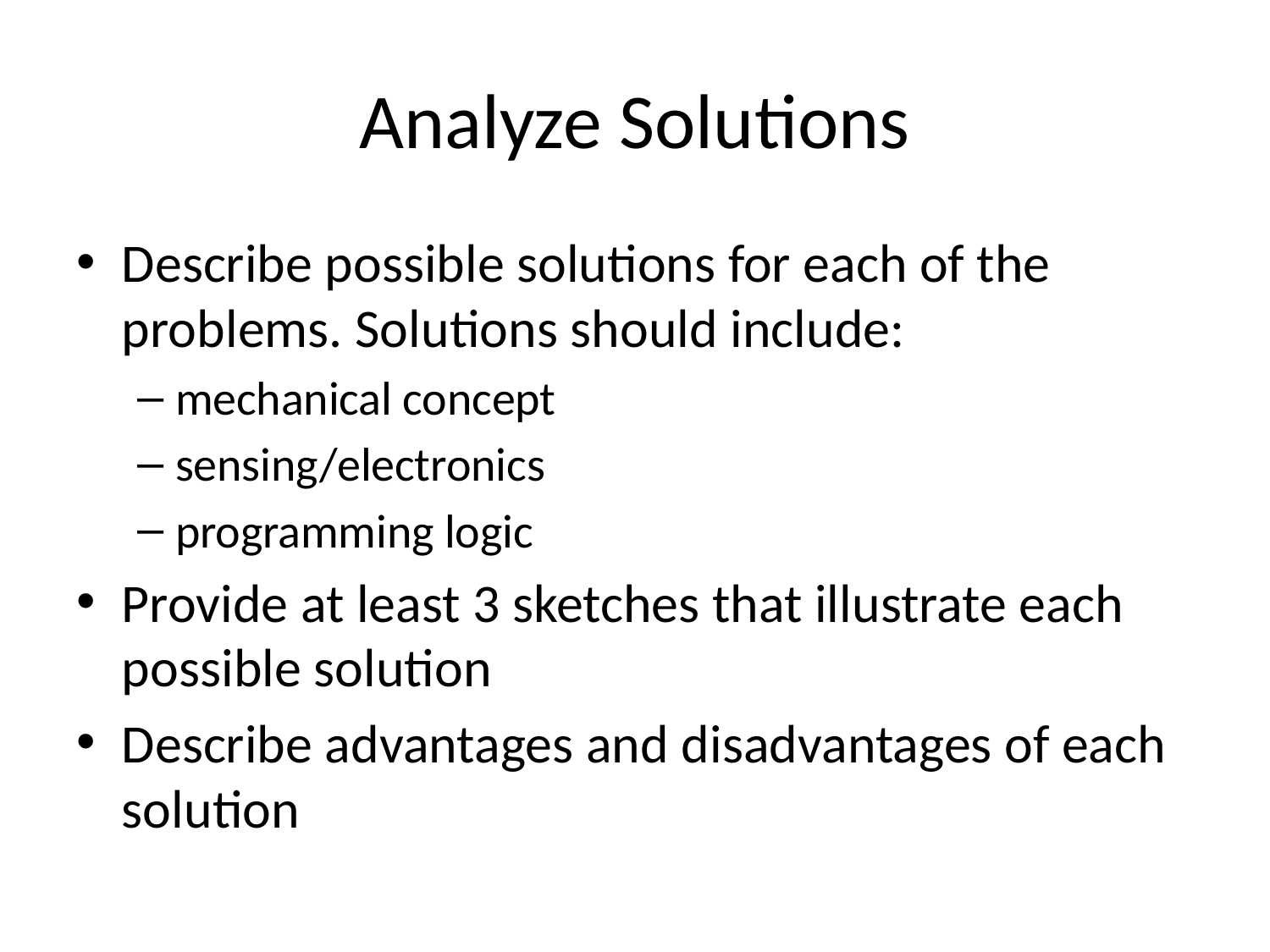

# Analyze Solutions
Describe possible solutions for each of the problems. Solutions should include:
mechanical concept
sensing/electronics
programming logic
Provide at least 3 sketches that illustrate each possible solution
Describe advantages and disadvantages of each solution